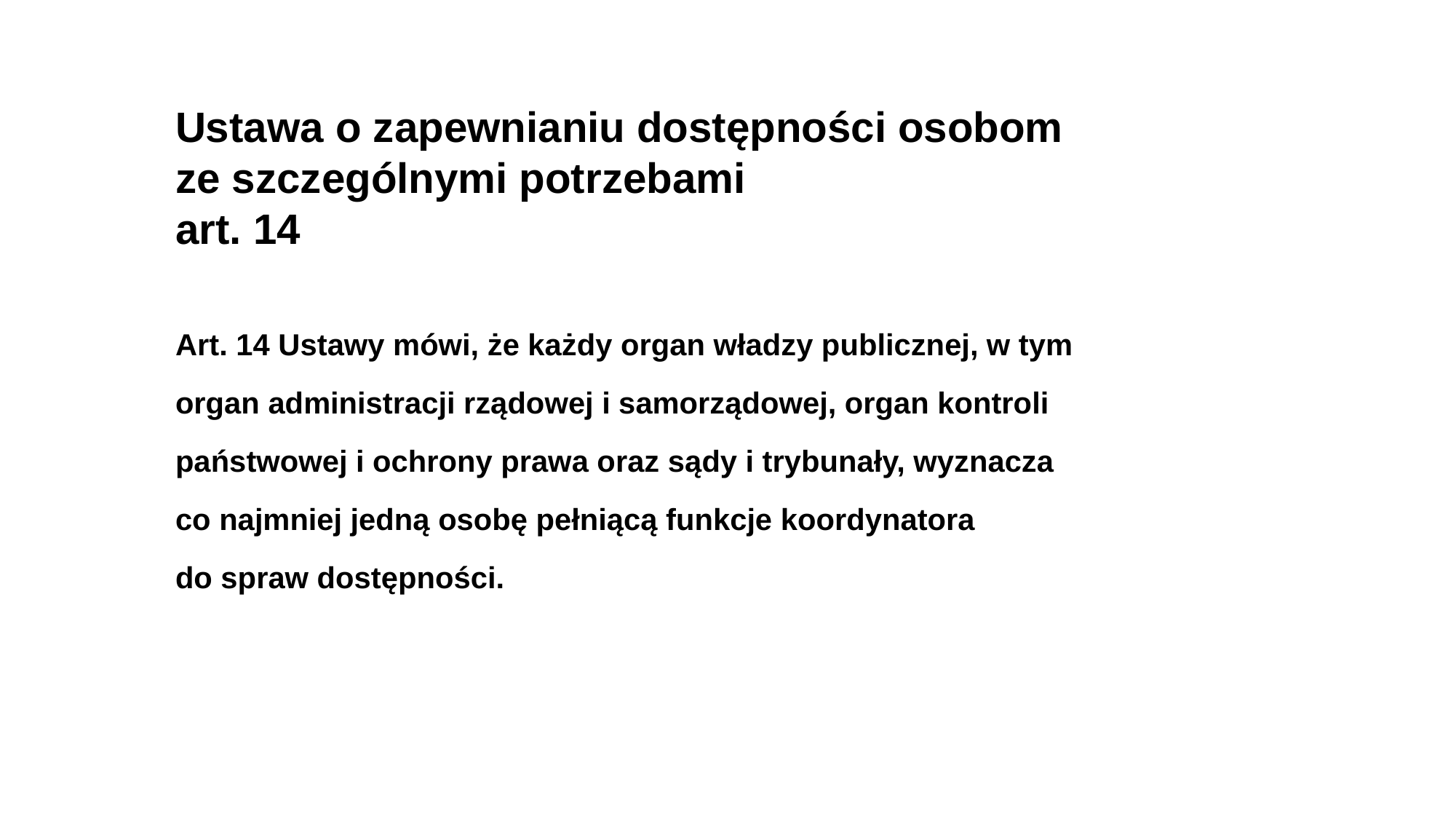

# Ustawa o zapewnianiu dostępności osobom ze szczególnymi potrzebami art. 14

Art. 14 Ustawy mówi, że każdy organ władzy publicznej, w tym organ administracji rządowej i samorządowej, organ kontroli państwowej i ochrony prawa oraz sądy i trybunały, wyznacza
co najmniej jedną osobę pełniącą funkcje koordynatora
do spraw dostępności.